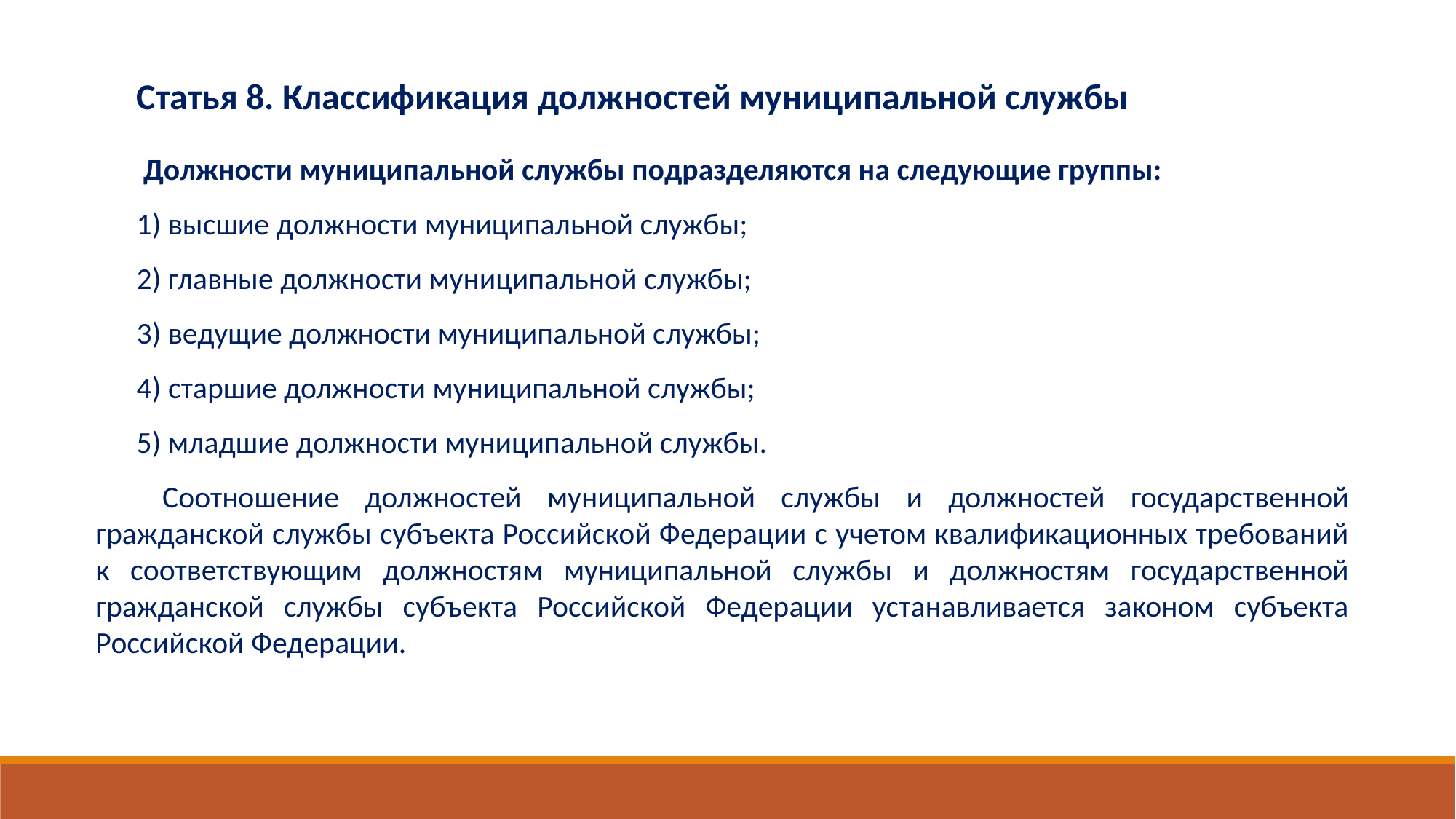

Статья 8. Классификация должностей муниципальной службы

 Должности муниципальной службы подразделяются на следующие группы:
1) высшие должности муниципальной службы;
2) главные должности муниципальной службы;
3) ведущие должности муниципальной службы;
4) старшие должности муниципальной службы;
5) младшие должности муниципальной службы.
 Соотношение должностей муниципальной службы и должностей государственной гражданской службы субъекта Российской Федерации с учетом квалификационных требований к соответствующим должностям муниципальной службы и должностям государственной гражданской службы субъекта Российской Федерации устанавливается законом субъекта Российской Федерации.